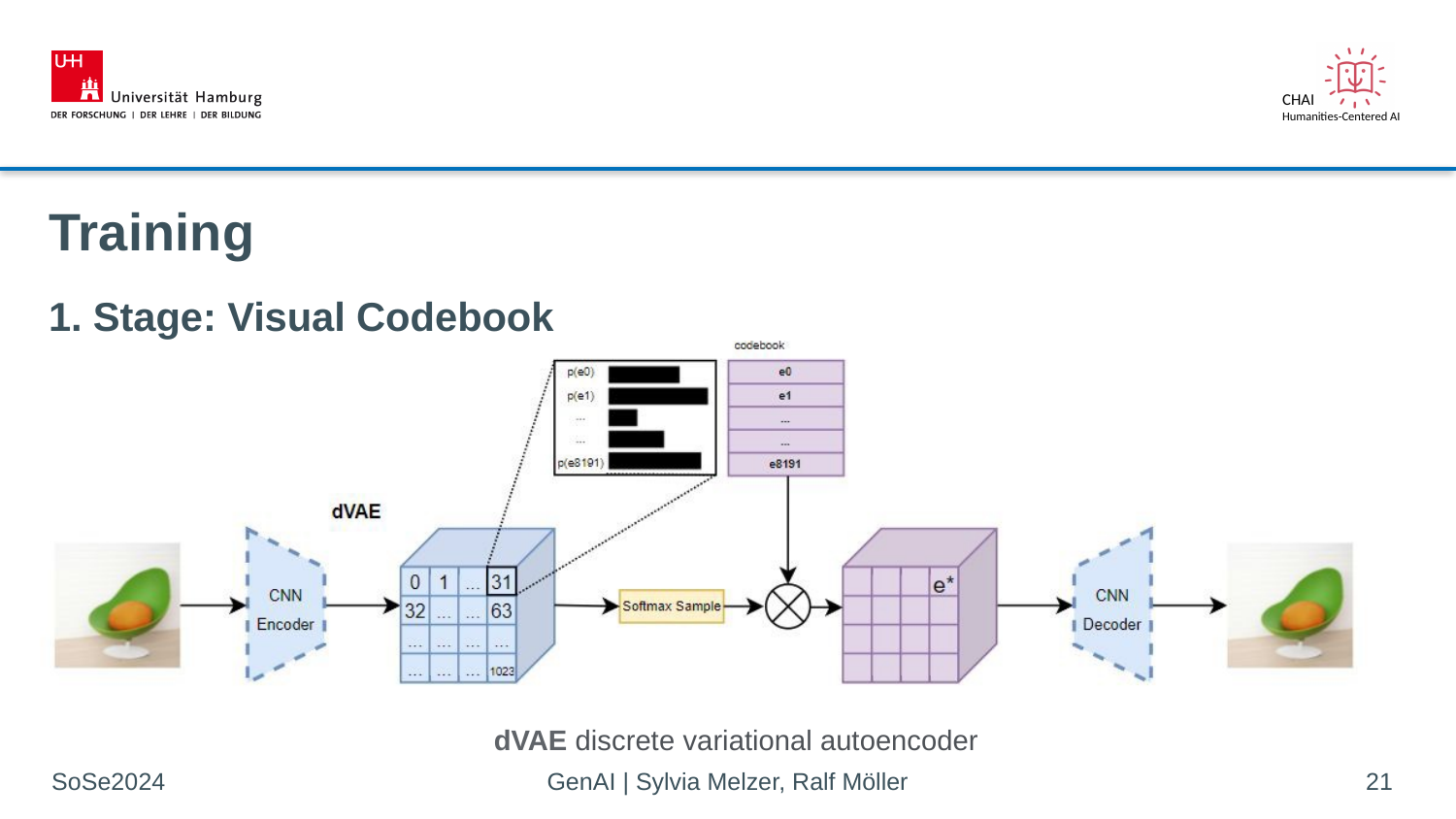

# Training
1. Stage: Visual Codebook

dVAE discrete variational autoencoder
SoSe2024
GenAI | Sylvia Melzer, Ralf Möller
21